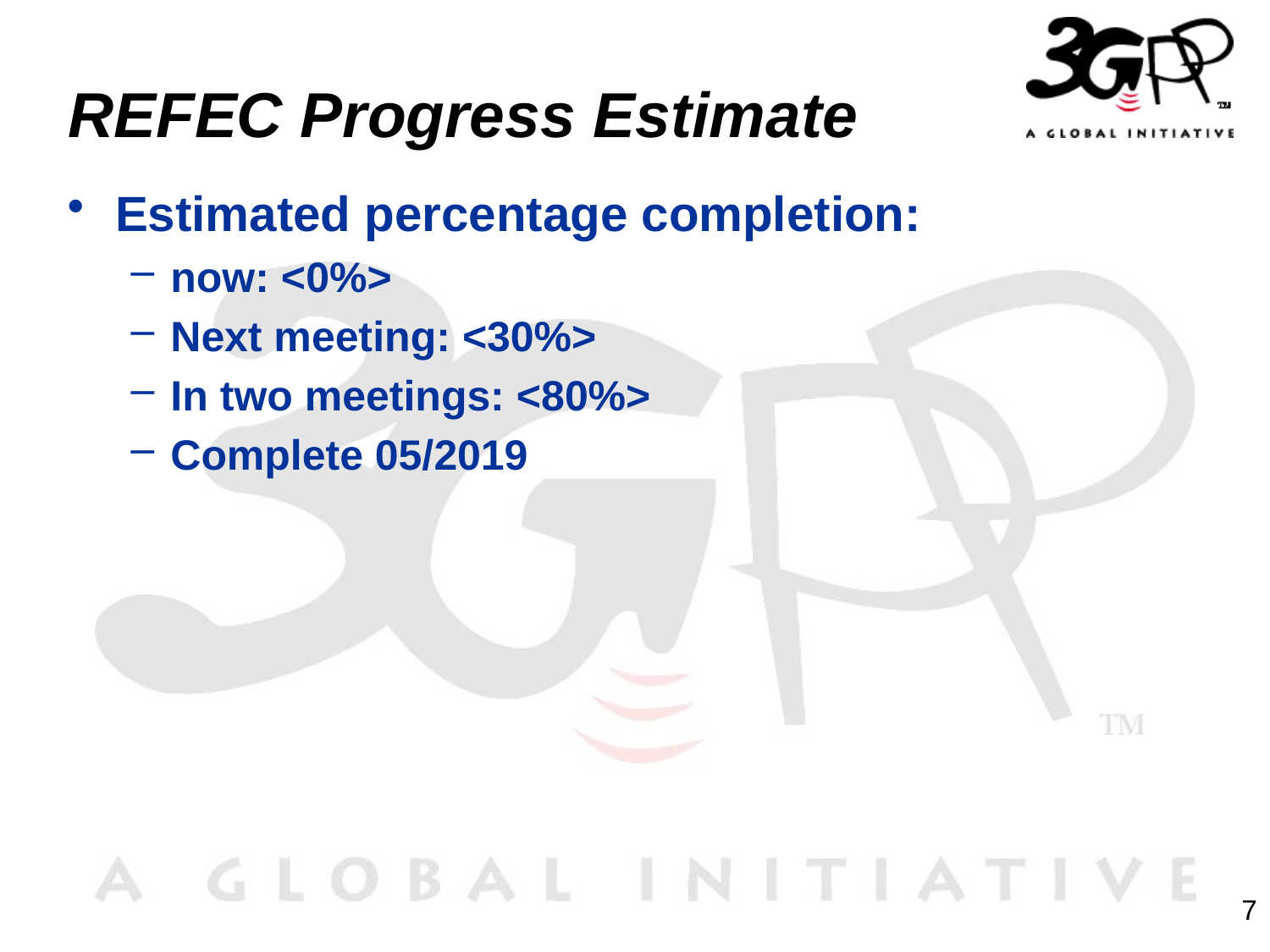

# REFEC Progress Estimate
Estimated percentage completion:
now: <0%>
Next meeting: <30%>
In two meetings: <80%>
Complete 05/2019
7